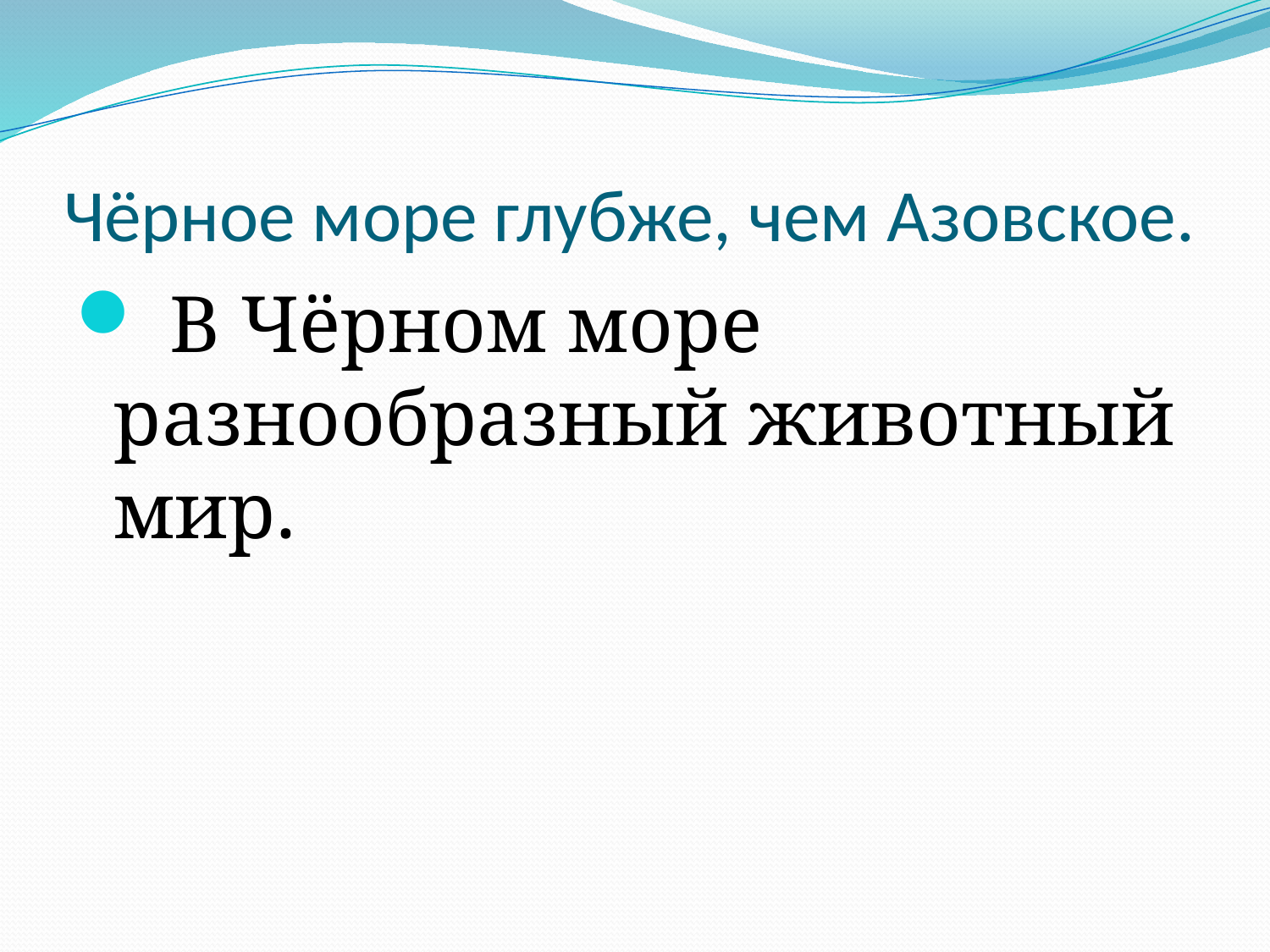

# Чёрное море глубже, чем Азовское.
 В Чёрном море  разнообразный животный мир.